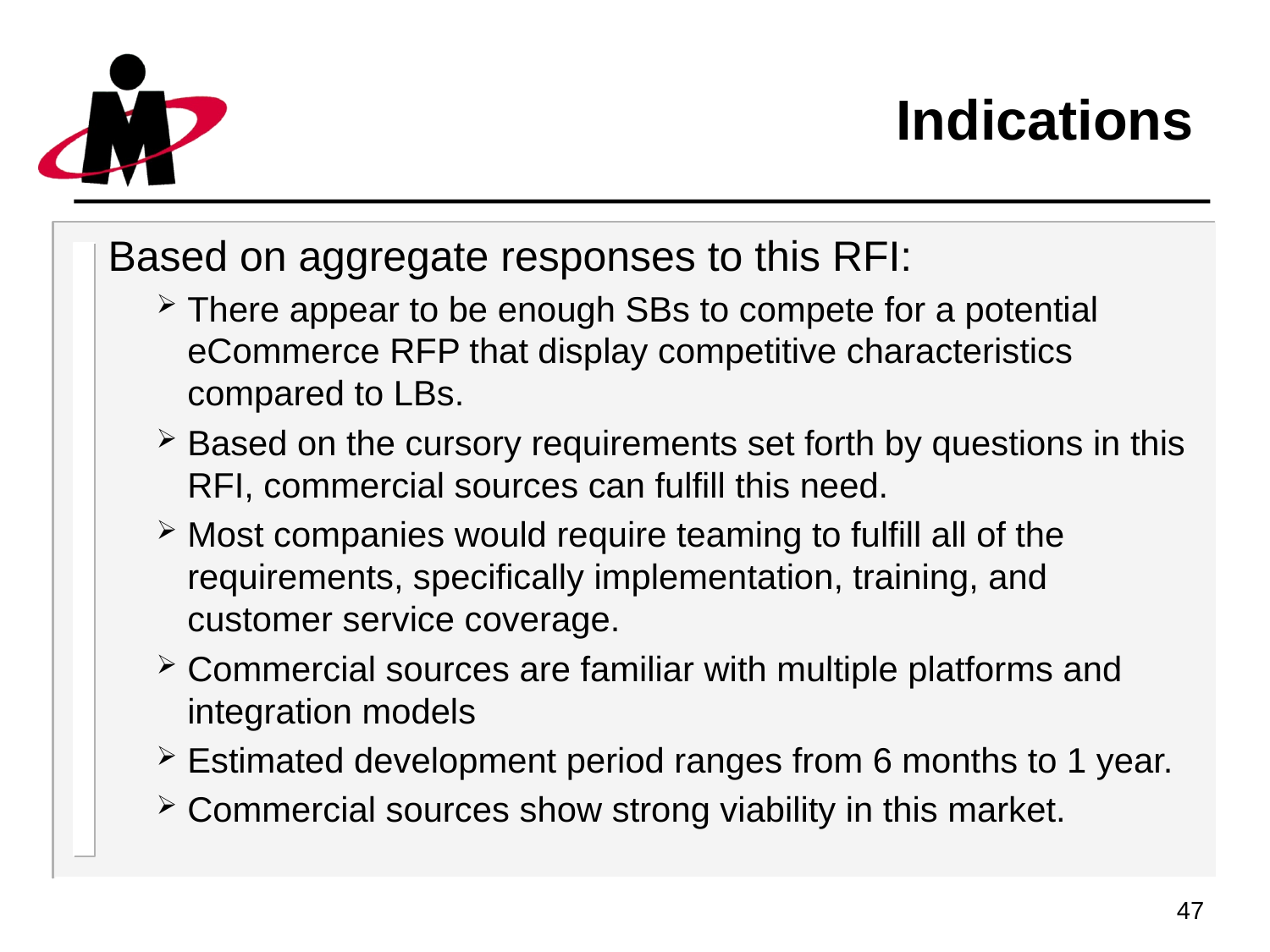

# Indications
Based on aggregate responses to this RFI:
There appear to be enough SBs to compete for a potential eCommerce RFP that display competitive characteristics compared to LBs.
Based on the cursory requirements set forth by questions in this RFI, commercial sources can fulfill this need.
Most companies would require teaming to fulfill all of the requirements, specifically implementation, training, and customer service coverage.
Commercial sources are familiar with multiple platforms and integration models
Estimated development period ranges from 6 months to 1 year.
Commercial sources show strong viability in this market.
47